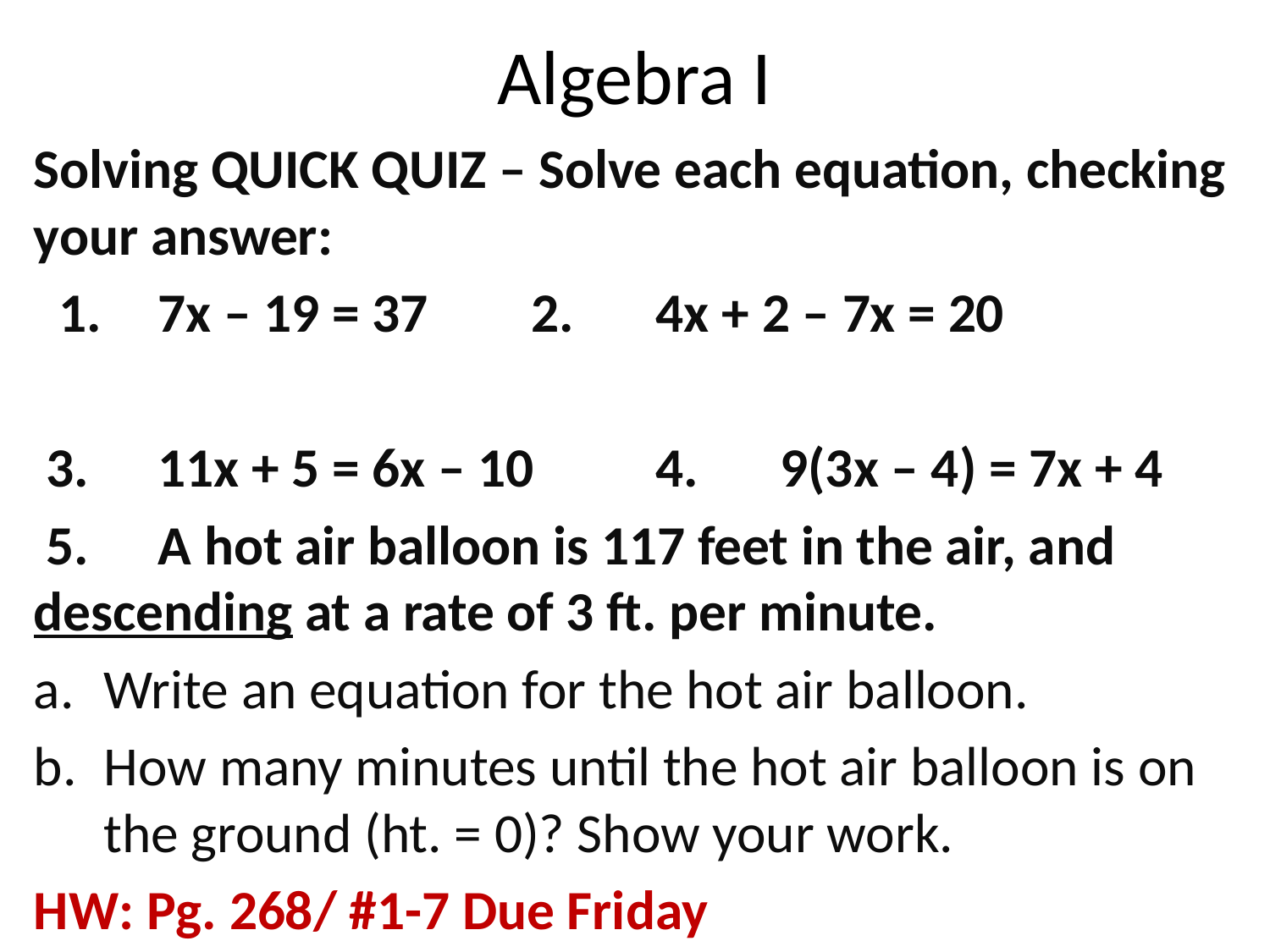

# Algebra I
Solving QUICK QUIZ – Solve each equation, checking your answer:
  1.	7x – 19 = 37		2.	4x + 2 – 7x = 20

 3.	11x + 5 = 6x – 10	4. 	9(3x – 4) = 7x + 4
 5. 	A hot air balloon is 117 feet in the air, and 	descending at a rate of 3 ft. per minute.
Write an equation for the hot air balloon.
How many minutes until the hot air balloon is on the ground (ht. = 0)? Show your work.
HW: Pg. 268/ #1-7 Due Friday